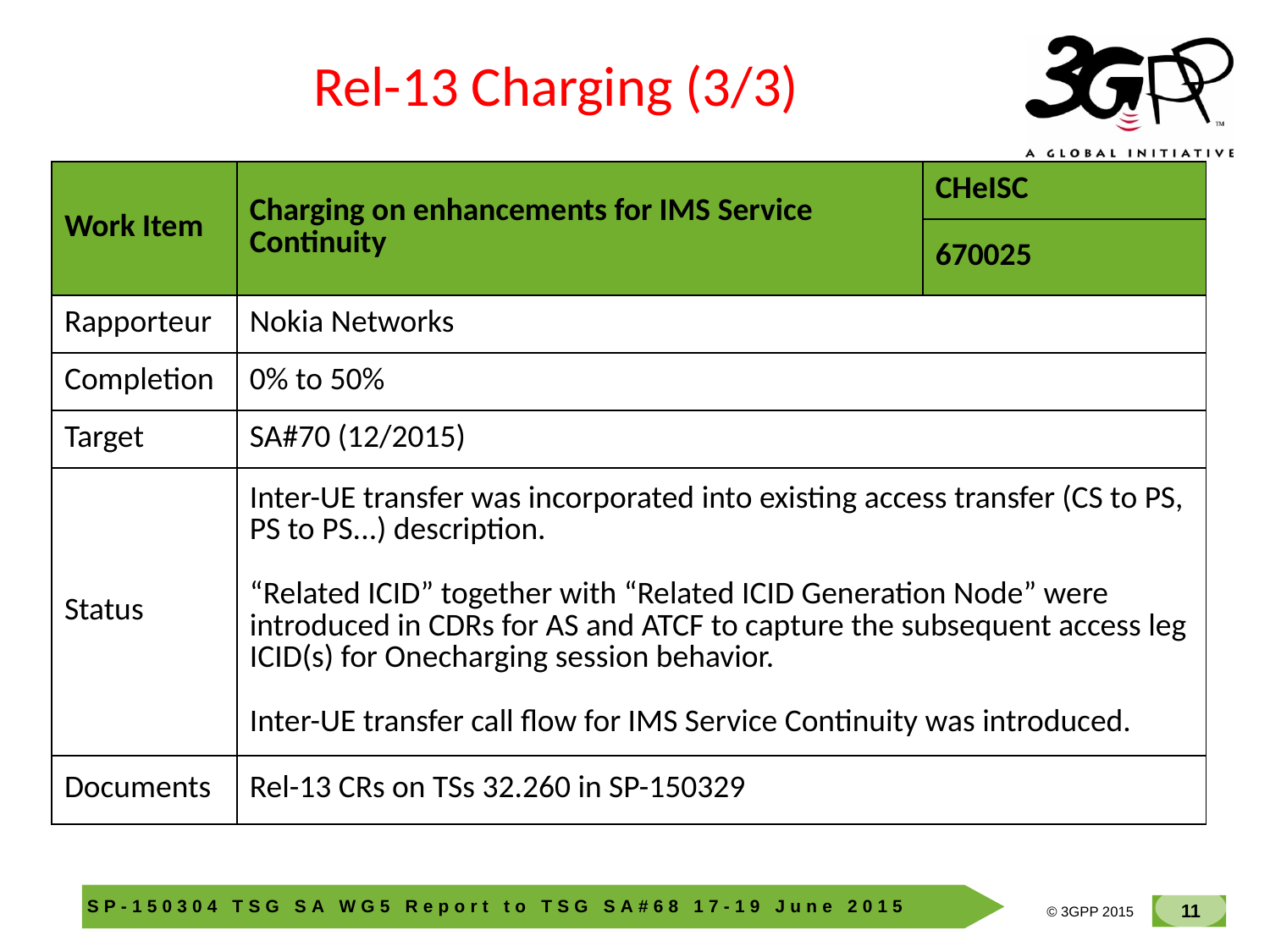

Rel-13 Charging (3/3)
| Work Item | Charging on enhancements for IMS Service Continuity | CHeISC |
| --- | --- | --- |
|  |  | 670025 |
| Rapporteur | Nokia Networks |  |
| Completion | 0% to 50% |  |
| Target | SA#70 (12/2015) |  |
| Status | Inter-UE transfer was incorporated into existing access transfer (CS to PS, PS to PS...) description. “Related ICID” together with “Related ICID Generation Node” were introduced in CDRs for AS and ATCF to capture the subsequent access leg ICID(s) for Onecharging session behavior. Inter-UE transfer call flow for IMS Service Continuity was introduced. |  |
| Documents | Rel-13 CRs on TSs 32.260 in SP-150329 |  |